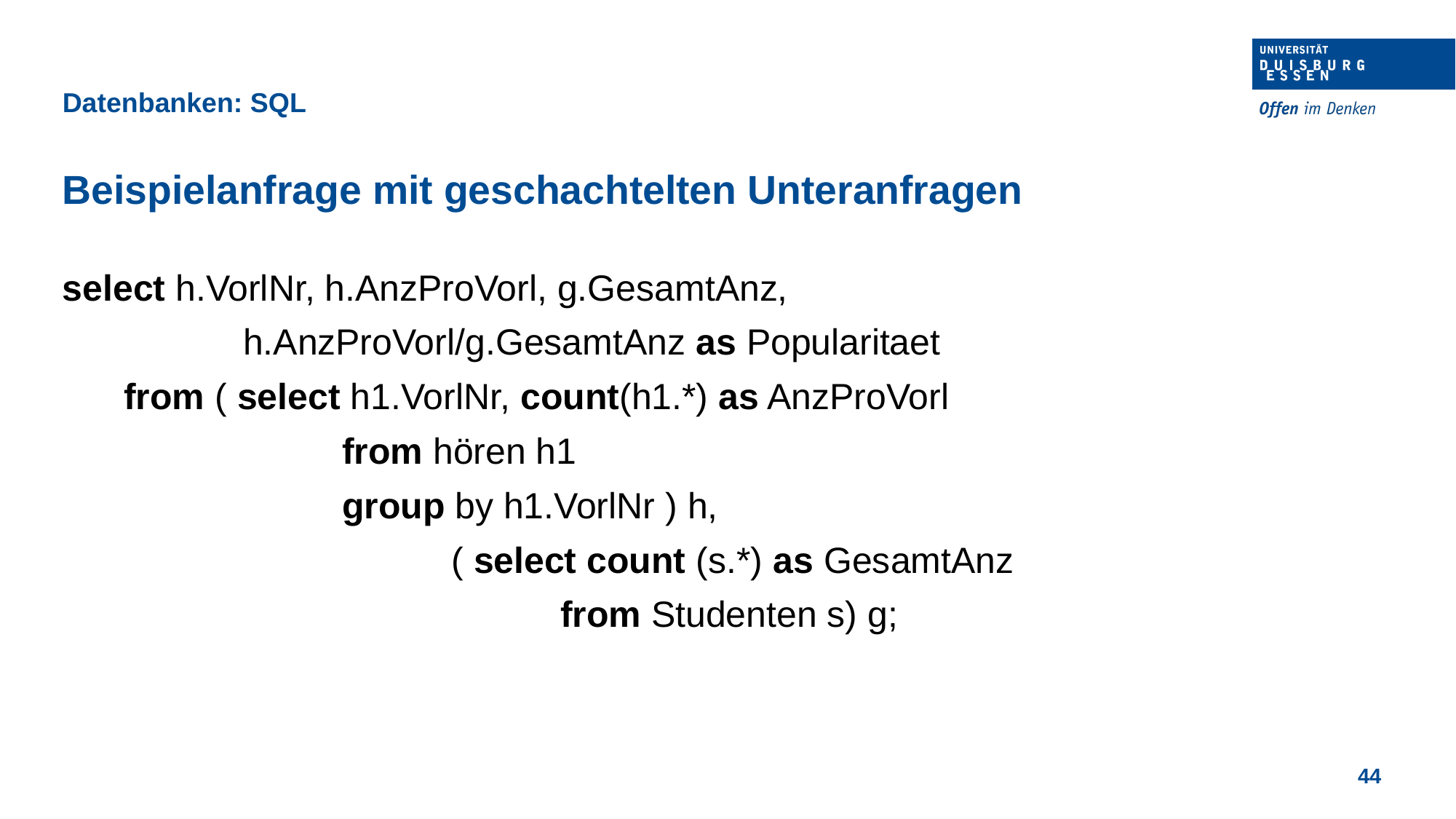

Datenbanken: SQL
Beispielanfrage mit geschachtelten Unteranfragen
select h.VorlNr, h.AnzProVorl, g.GesamtAnz,
		 h.AnzProVorl/g.GesamtAnz as Popularitaet
	from ( select h1.VorlNr, count(h1.*) as AnzProVorl
			from hören h1
			group by h1.VorlNr ) h,
				( select count (s.*) as GesamtAnz
					from Studenten s) g;
44